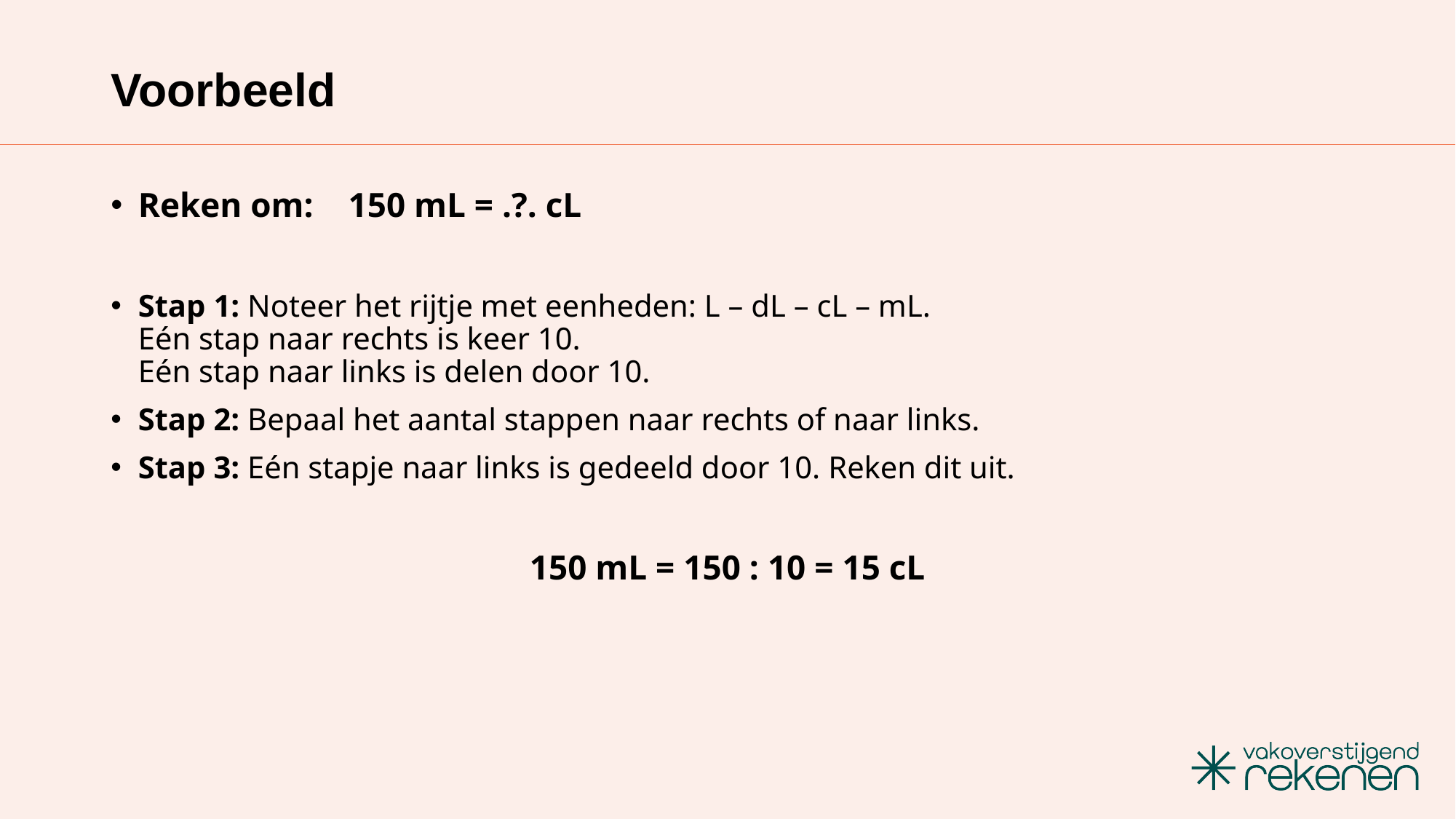

# Voorbeeld
Reken om:    150 mL = .?. cL

Stap 1: Noteer het rijtje met eenheden: L – dL – cL – mL.
Eén stap naar rechts is keer 10.
Eén stap naar links is delen door 10.
Stap 2: Bepaal het aantal stappen naar rechts of naar links.
Stap 3: Eén stapje naar links is gedeeld door 10. Reken dit uit.

150 mL = 150 : 10 = 15 cL